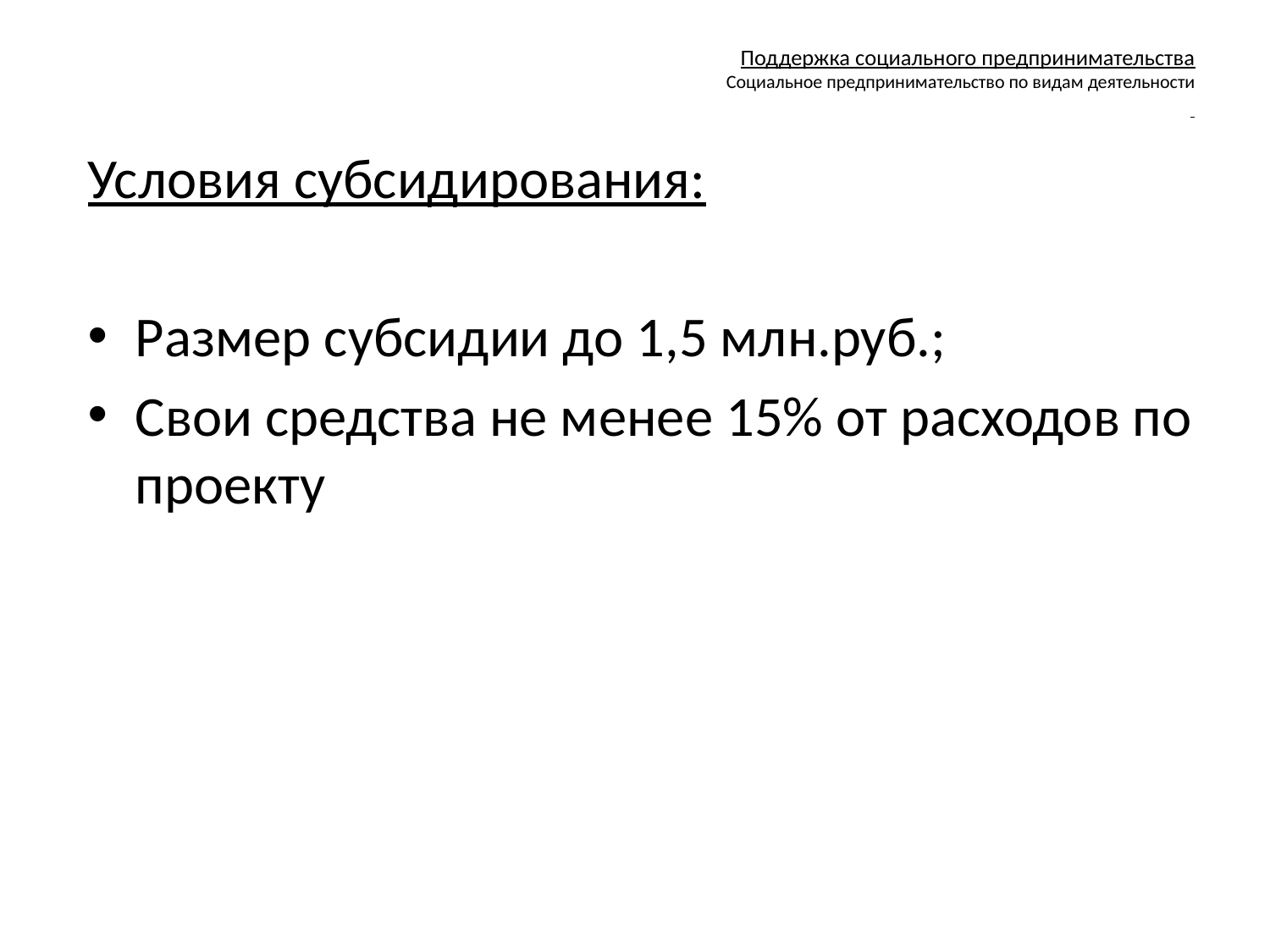

# Поддержка социального предпринимательства Социальное предпринимательство по видам деятельности
Условия субсидирования:

Размер субсидии до 1,5 млн.руб.;
Свои средства не менее 15% от расходов по проекту